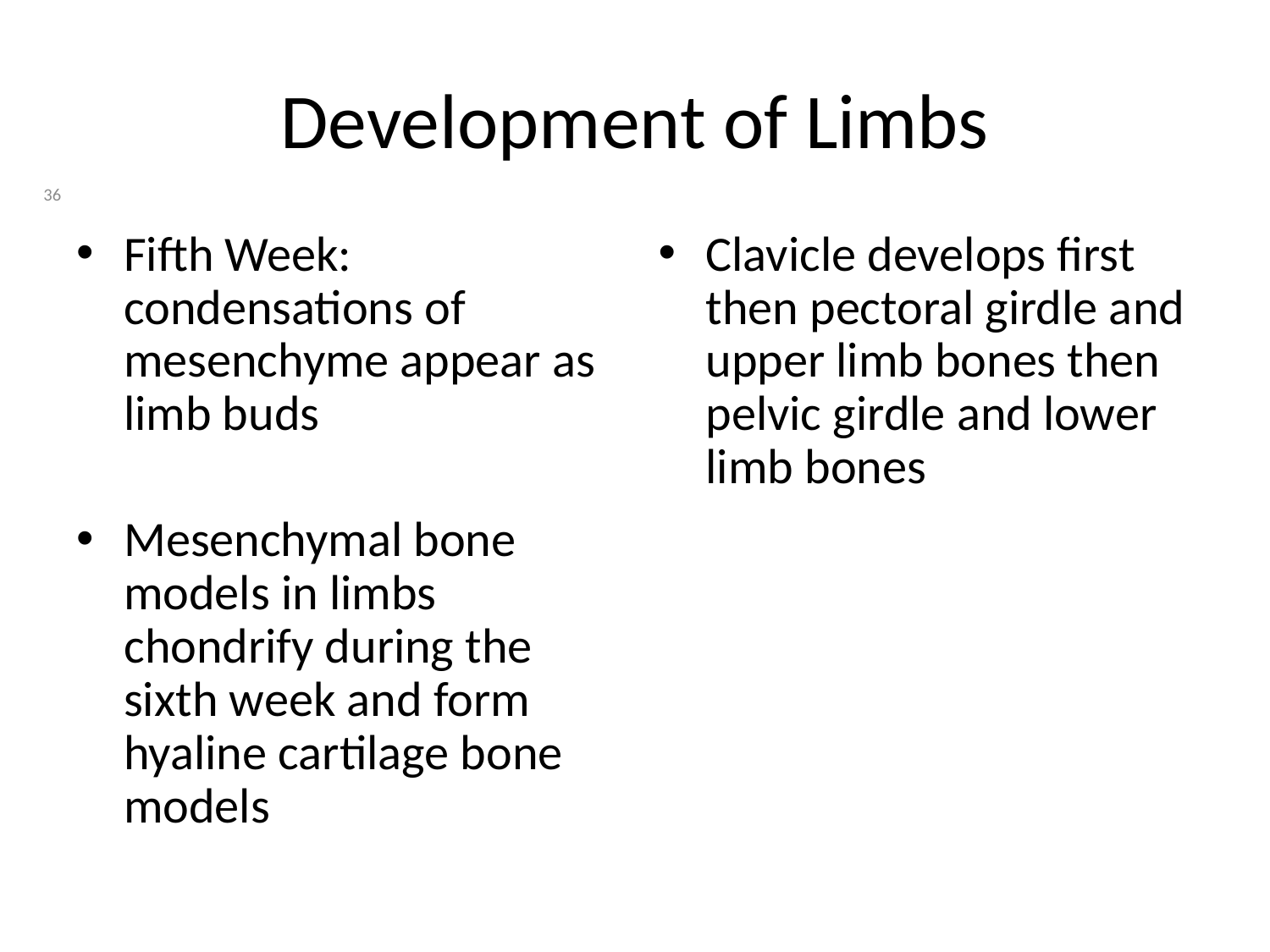

# Development of Limbs
36
Fifth Week:  condensations of mesenchyme appear as limb buds

Mesenchymal bone models in limbs chondrify during the sixth week and form hyaline cartilage bone models

Clavicle develops first then pectoral girdle and upper limb bones then pelvic girdle and lower limb bones